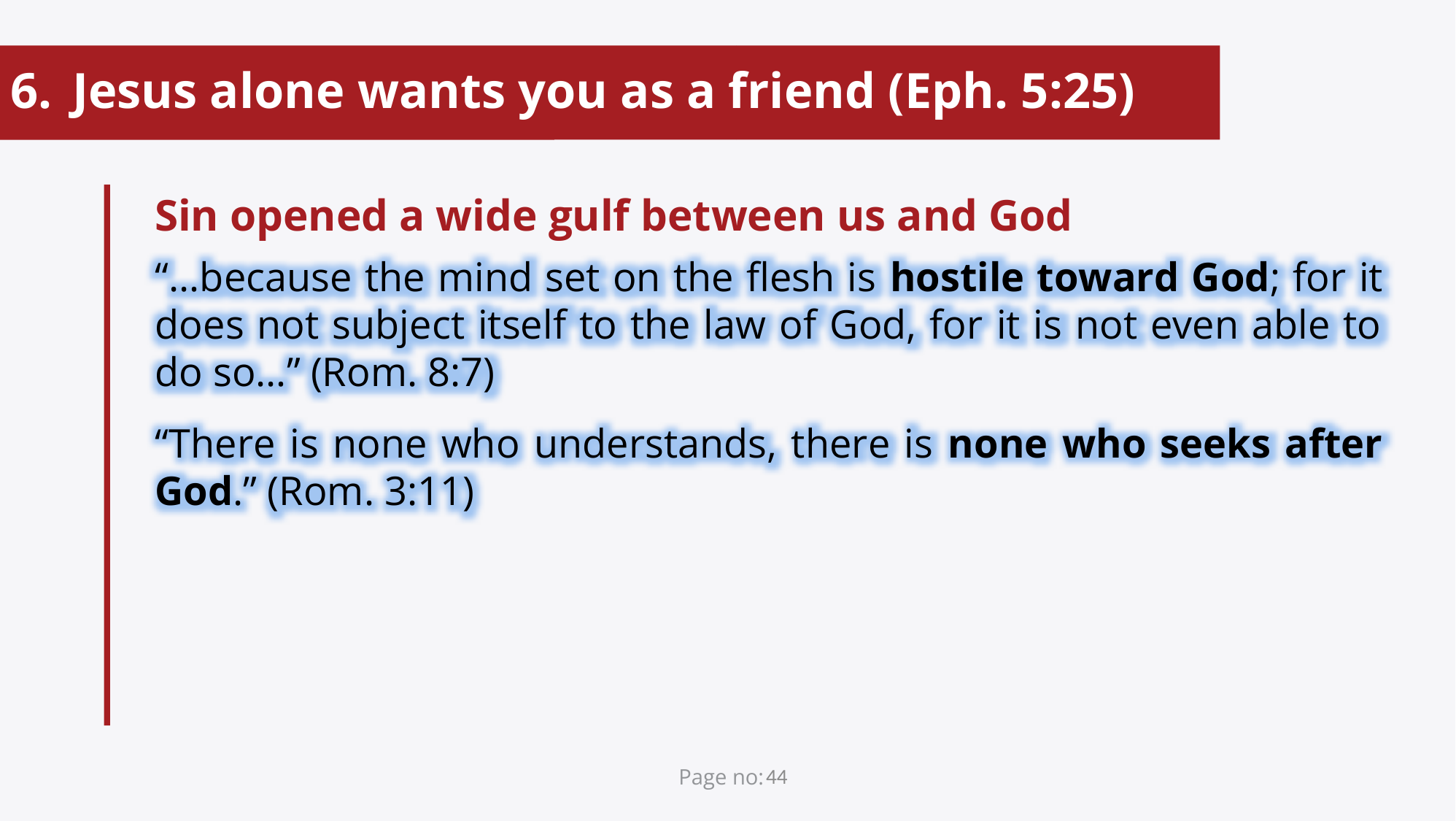

Jesus alone wants you as a friend (Eph. 5:25)

Sin opened a wide gulf between us and God
“…because the mind set on the flesh is hostile toward God; for it does not subject itself to the law of God, for it is not even able to do so…” (Rom. 8:7)
“There is none who understands, there is none who seeks after God.” (Rom. 3:11)